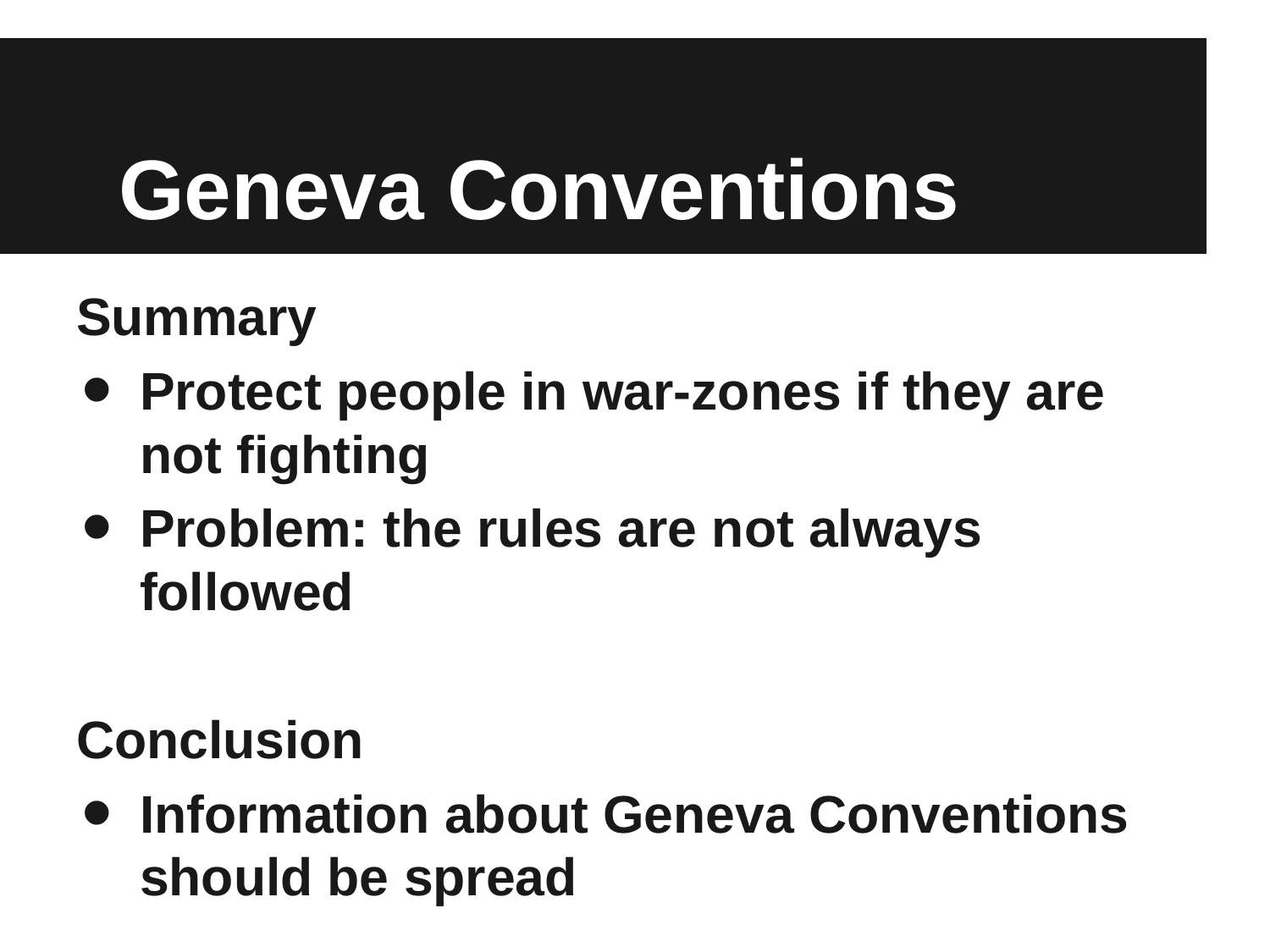

# Geneva Conventions
Summary
Protect people in war-zones if they are not fighting
Problem: the rules are not always followed

Conclusion
Information about Geneva Conventions should be spread